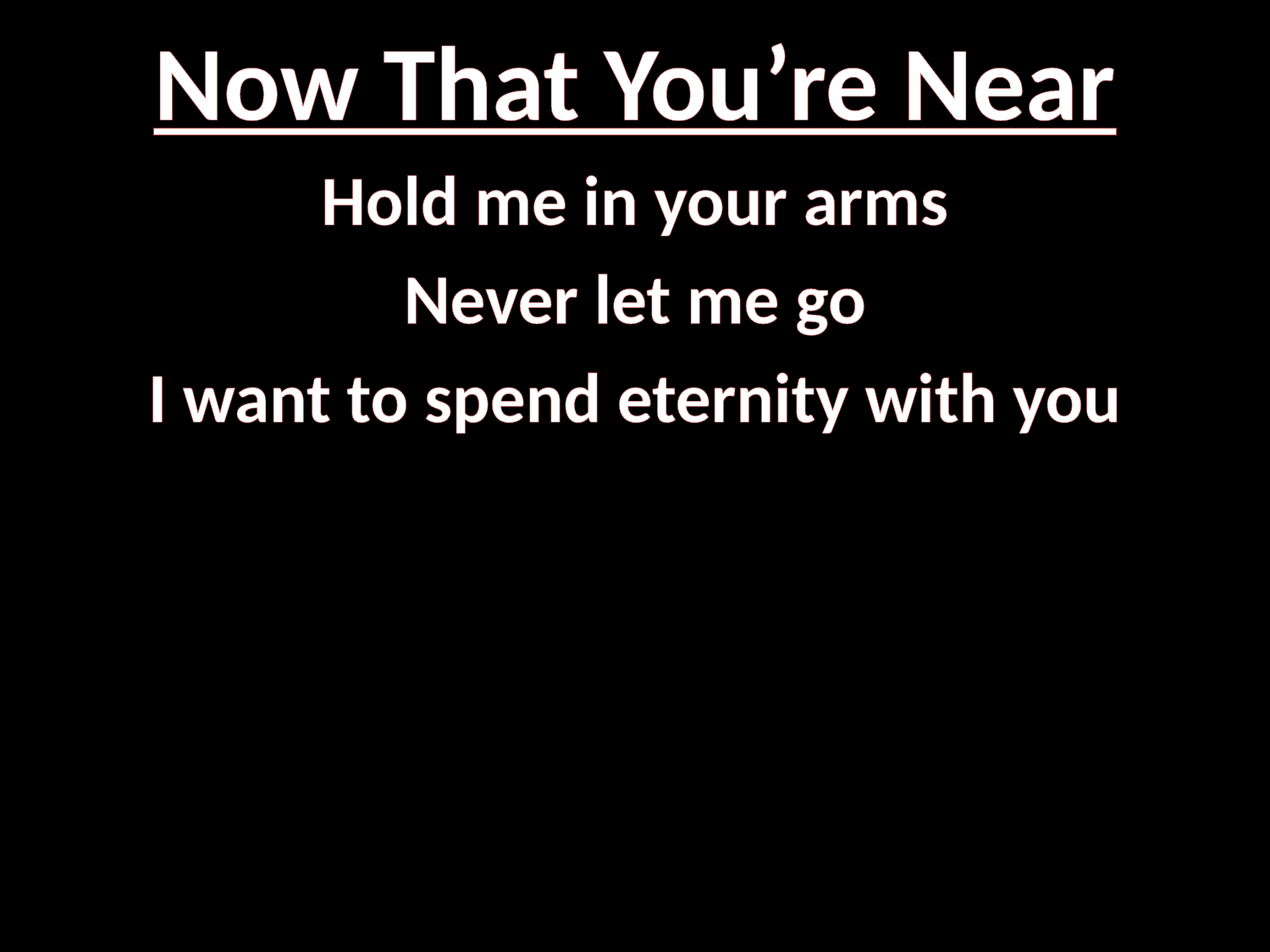

# Now That You’re Near
Hold me in your arms
Never let me go
I want to spend eternity with you